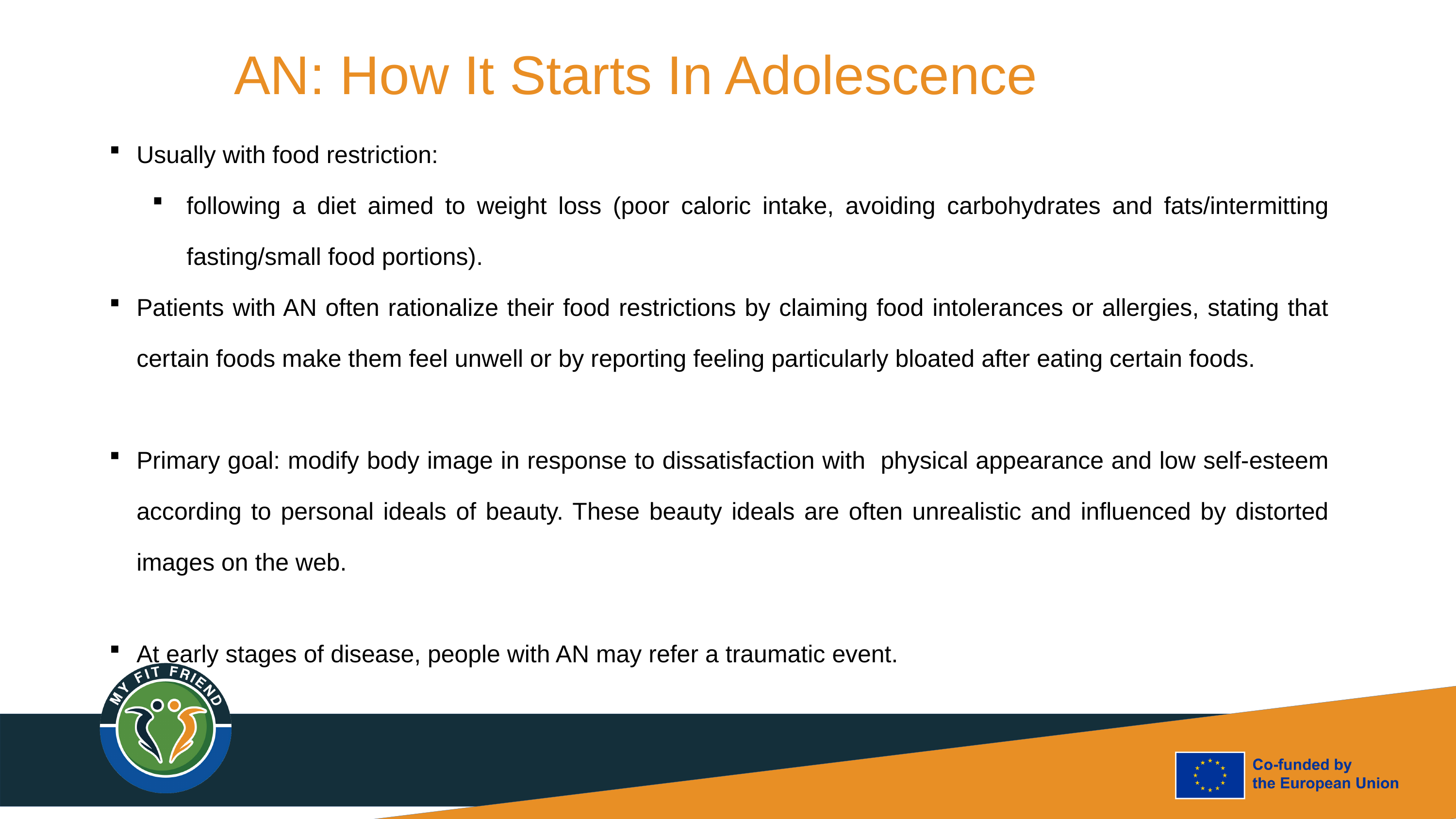

AN: How It Starts In Adolescence
Usually with food restriction:
following a diet aimed to weight loss (poor caloric intake, avoiding carbohydrates and fats/intermitting fasting/small food portions).
Patients with AN often rationalize their food restrictions by claiming food intolerances or allergies, stating that certain foods make them feel unwell or by reporting feeling particularly bloated after eating certain foods.

Primary goal: modify body image in response to dissatisfaction with  physical appearance and low self-esteem according to personal ideals of beauty. These beauty ideals are often unrealistic and influenced by distorted images on the web.

At early stages of disease, people with AN may refer a traumatic event.